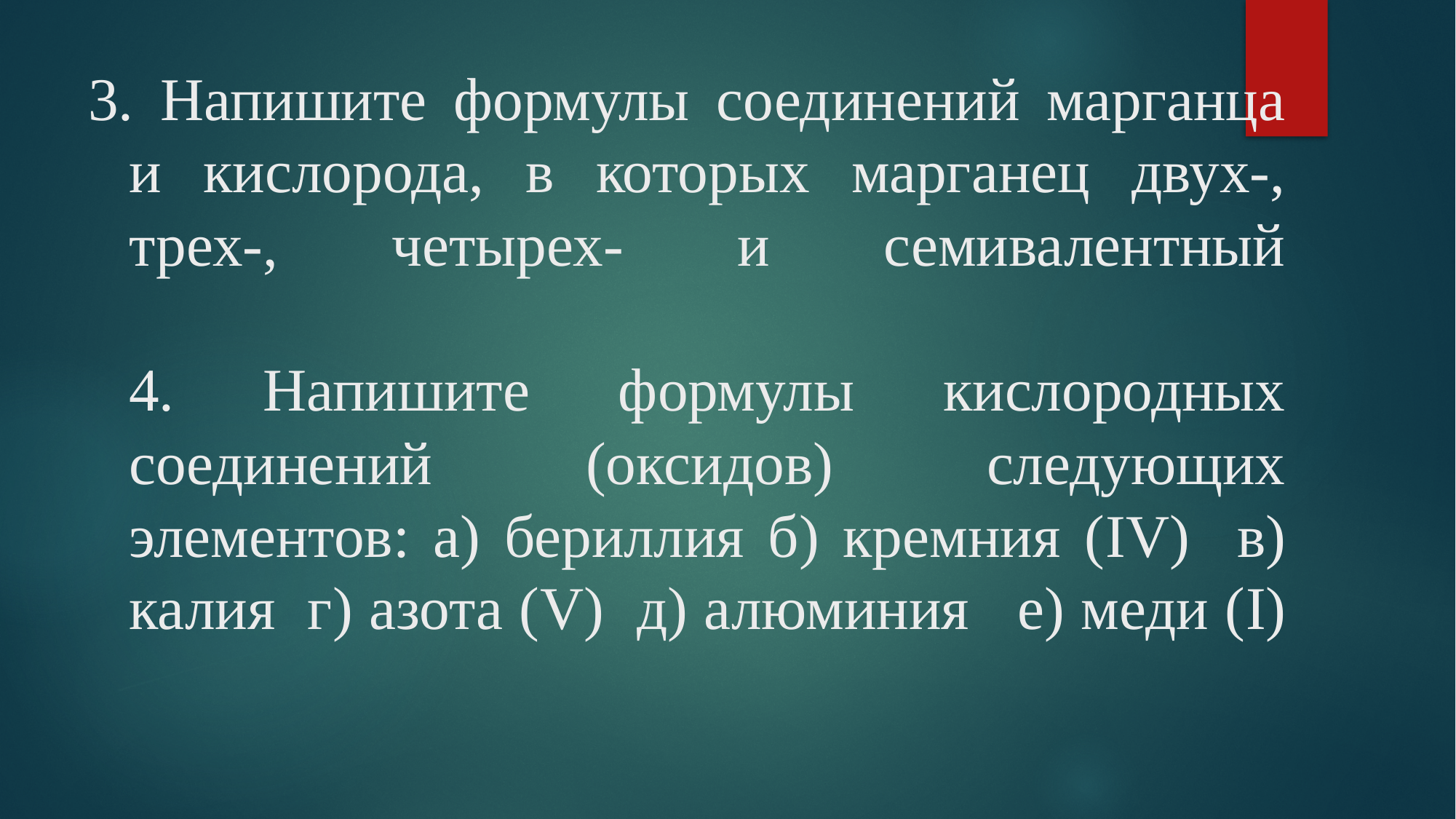

# 3. Напишите формулы соединений марганца и кислорода, в которых марганец двух-, трех-, четырех- и семивалентный 4. Напишите формулы кислородных соединений (оксидов) следующих элементов: а) бериллия б) кремния (IV)  в) калия  г) азота (V)  д) алюминия   е) меди (I)